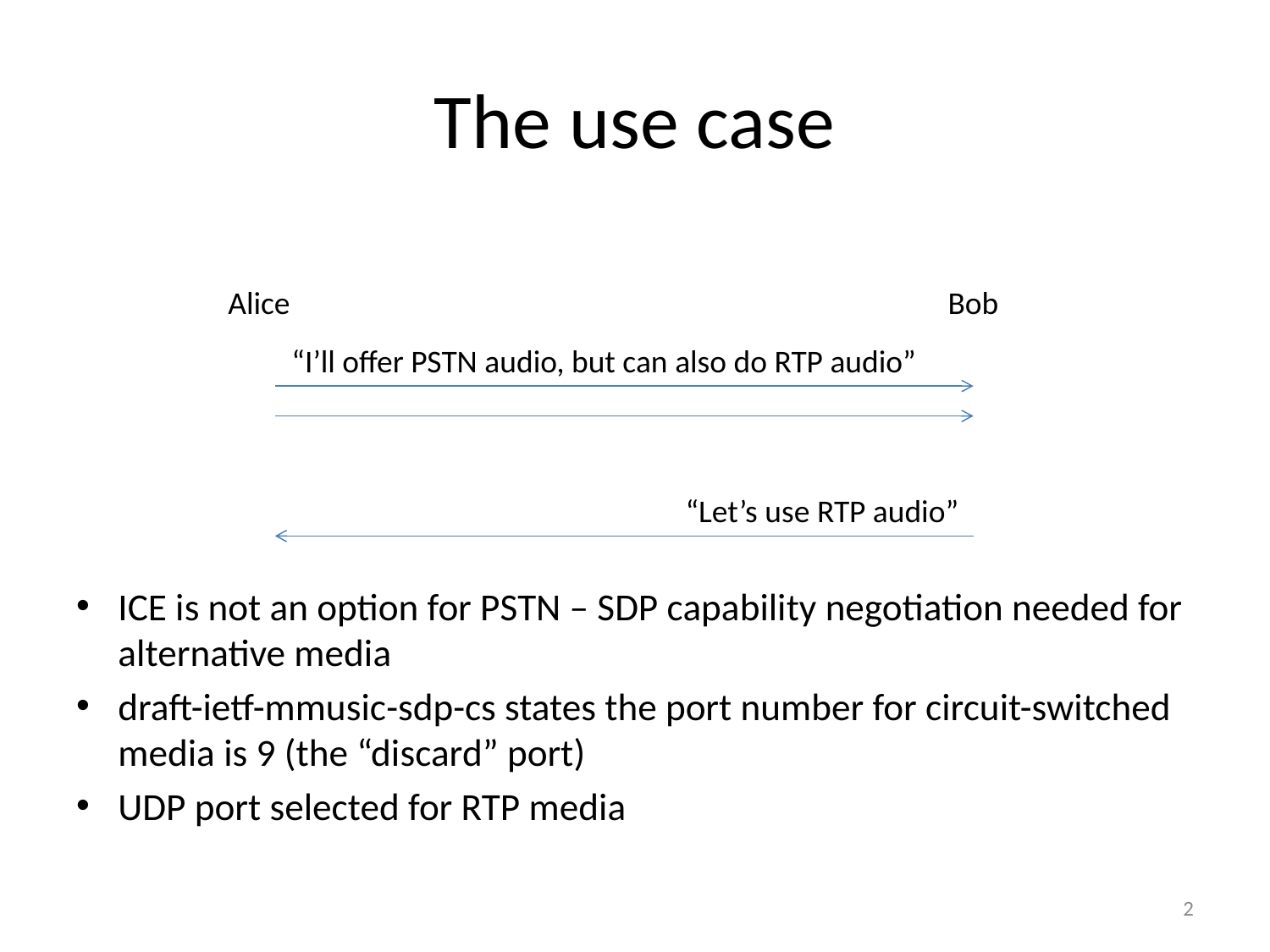

# The use case
Alice
Bob
“I’ll offer PSTN audio, but can also do RTP audio”
“Let’s use RTP audio”
ICE is not an option for PSTN – SDP capability negotiation needed for alternative media
draft-ietf-mmusic-sdp-cs states the port number for circuit-switched media is 9 (the “discard” port)
UDP port selected for RTP media
2